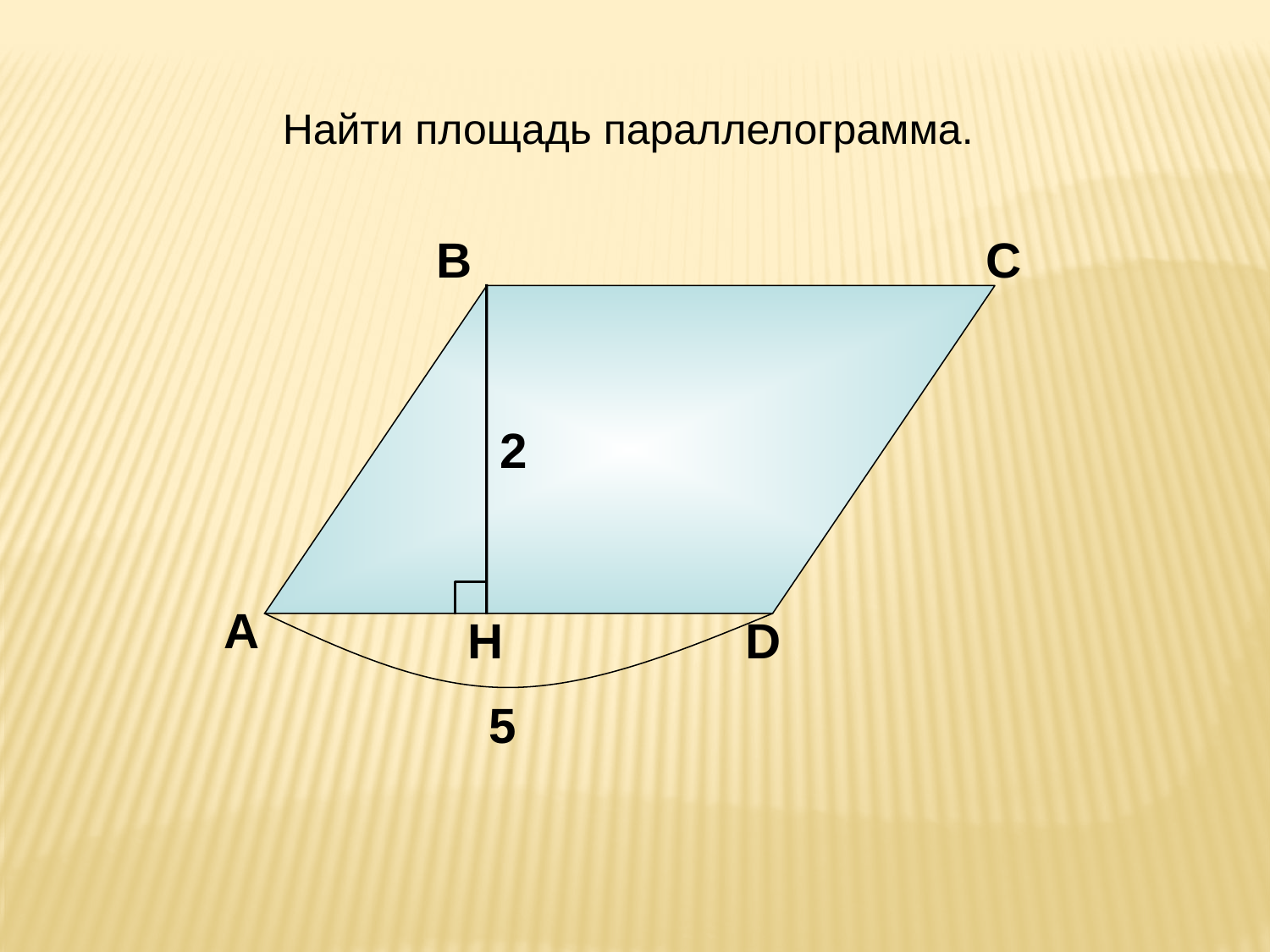

Найти площадь параллелограмма.
В
С

H
2
А
D

5